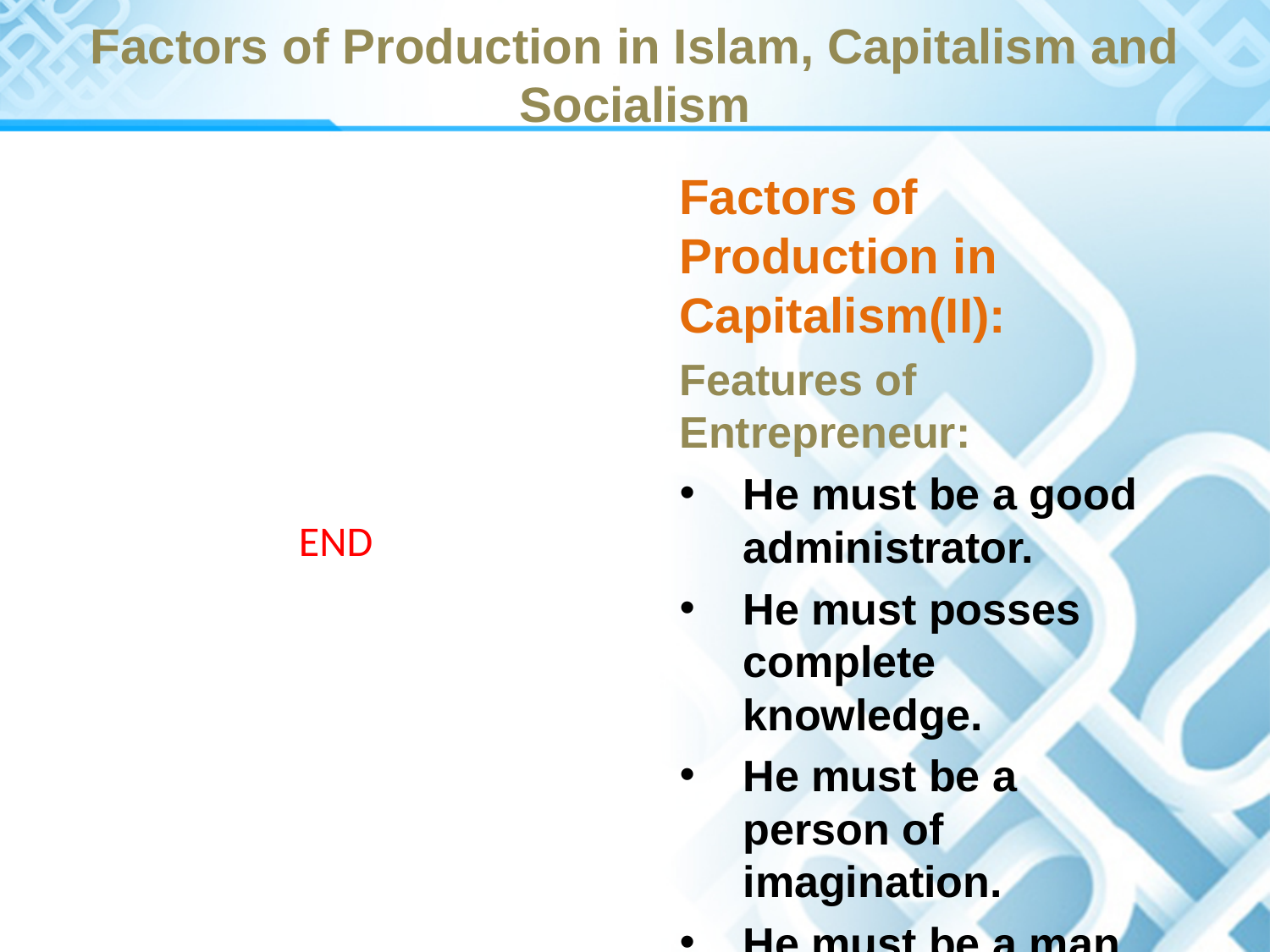

Factors of Production in Islam, Capitalism and Socialism
Factors of Production in Capitalism(II):
Features of Entrepreneur:
He must be a good administrator.
He must posses complete knowledge.
He must be a person of imagination.
He must be a man of action.
END